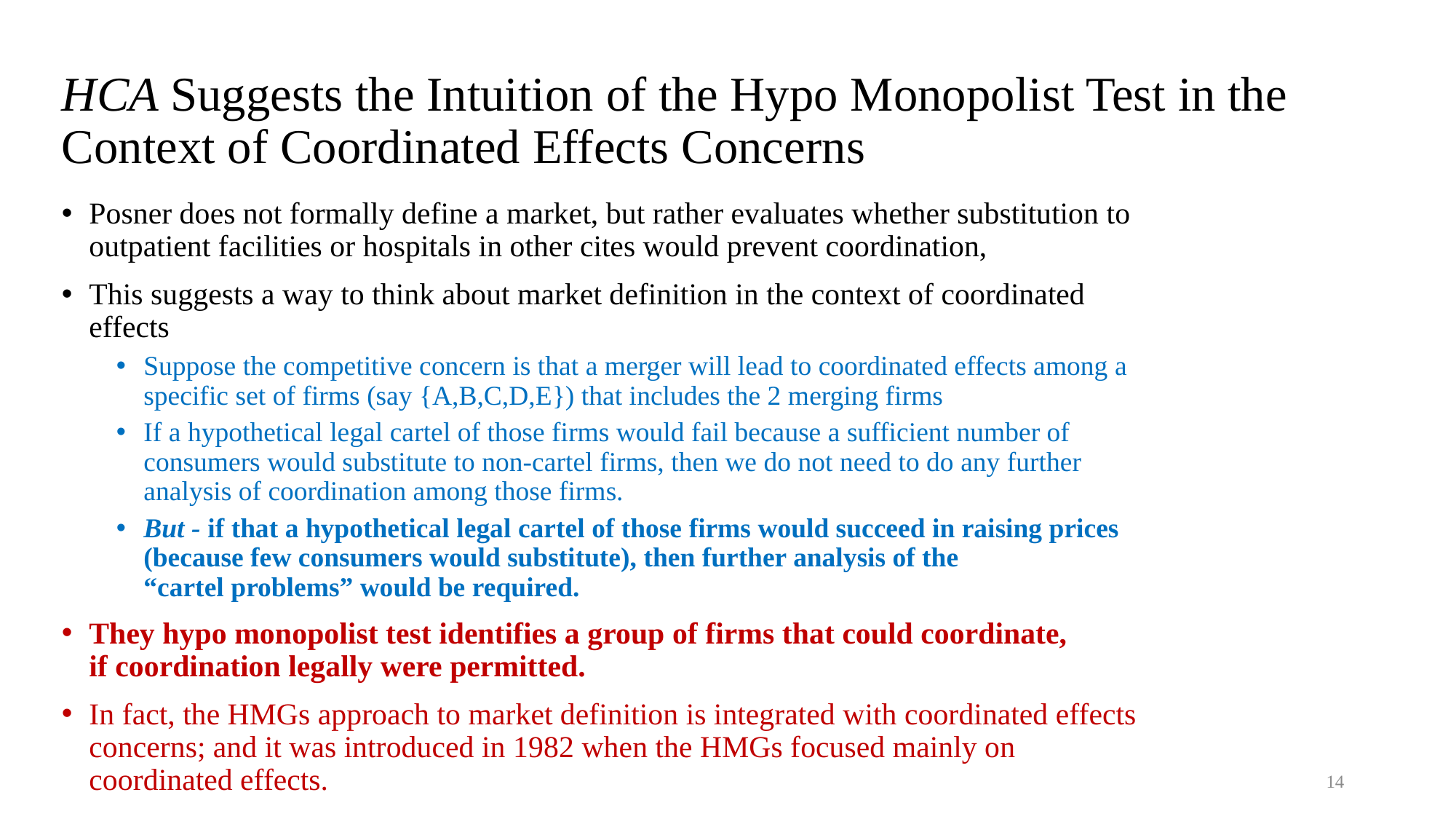

# HCA Suggests the Intuition of the Hypo Monopolist Test in the Context of Coordinated Effects Concerns
Posner does not formally define a market, but rather evaluates whether substitution to outpatient facilities or hospitals in other cites would prevent coordination,
This suggests a way to think about market definition in the context of coordinated effects
Suppose the competitive concern is that a merger will lead to coordinated effects among a specific set of firms (say {A,B,C,D,E}) that includes the 2 merging firms
If a hypothetical legal cartel of those firms would fail because a sufficient number of consumers would substitute to non-cartel firms, then we do not need to do any further analysis of coordination among those firms.
But - if that a hypothetical legal cartel of those firms would succeed in raising prices (because few consumers would substitute), then further analysis of the
“cartel problems” would be required.
They hypo monopolist test identifies a group of firms that could coordinate,
if coordination legally were permitted.
In fact, the HMGs approach to market definition is integrated with coordinated effects concerns; and it was introduced in 1982 when the HMGs focused mainly on coordinated effects.
14